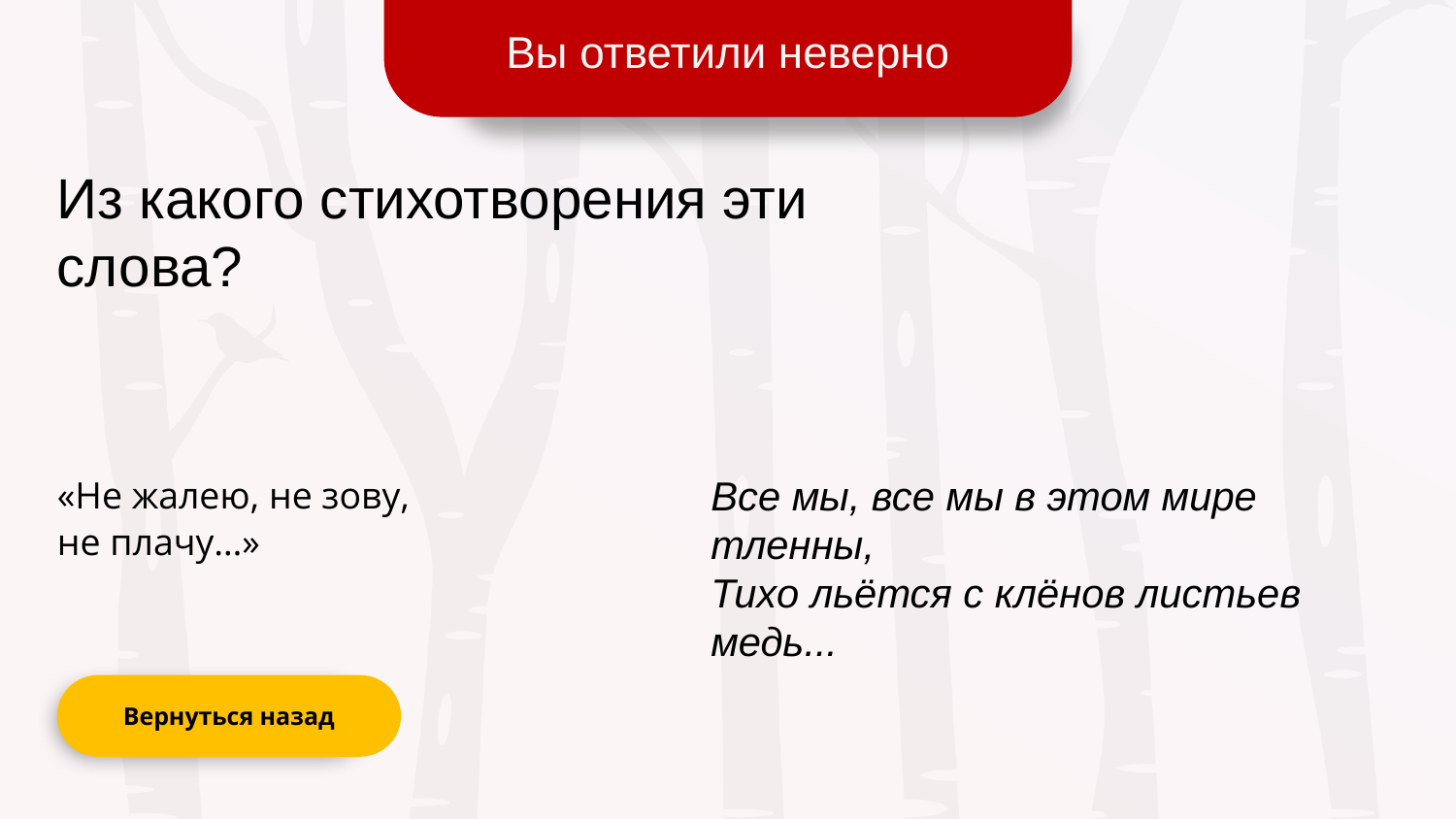

Вы ответили неверно
Из какого стихотворения эти слова?
«Не жалею, не зову,
не плачу…»
Все мы, все мы в этом мире тленны,
Тихо льётся с клёнов листьев медь...
Вернуться назад